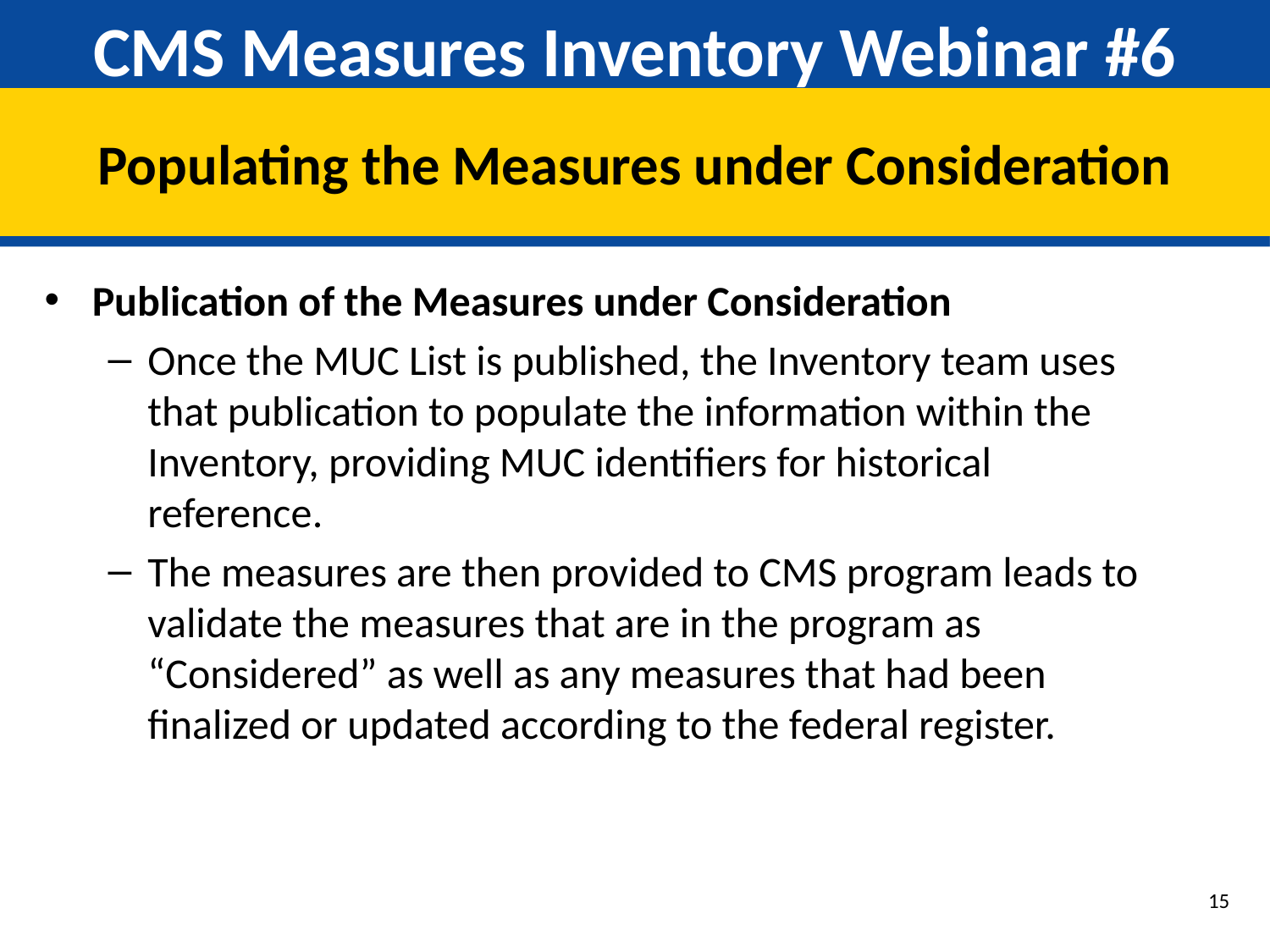

# CMS Measures Inventory Webinar #6
Populating the Measures under Consideration
Publication of the Measures under Consideration
Once the MUC List is published, the Inventory team uses that publication to populate the information within the Inventory, providing MUC identifiers for historical reference.
The measures are then provided to CMS program leads to validate the measures that are in the program as “Considered” as well as any measures that had been finalized or updated according to the federal register.